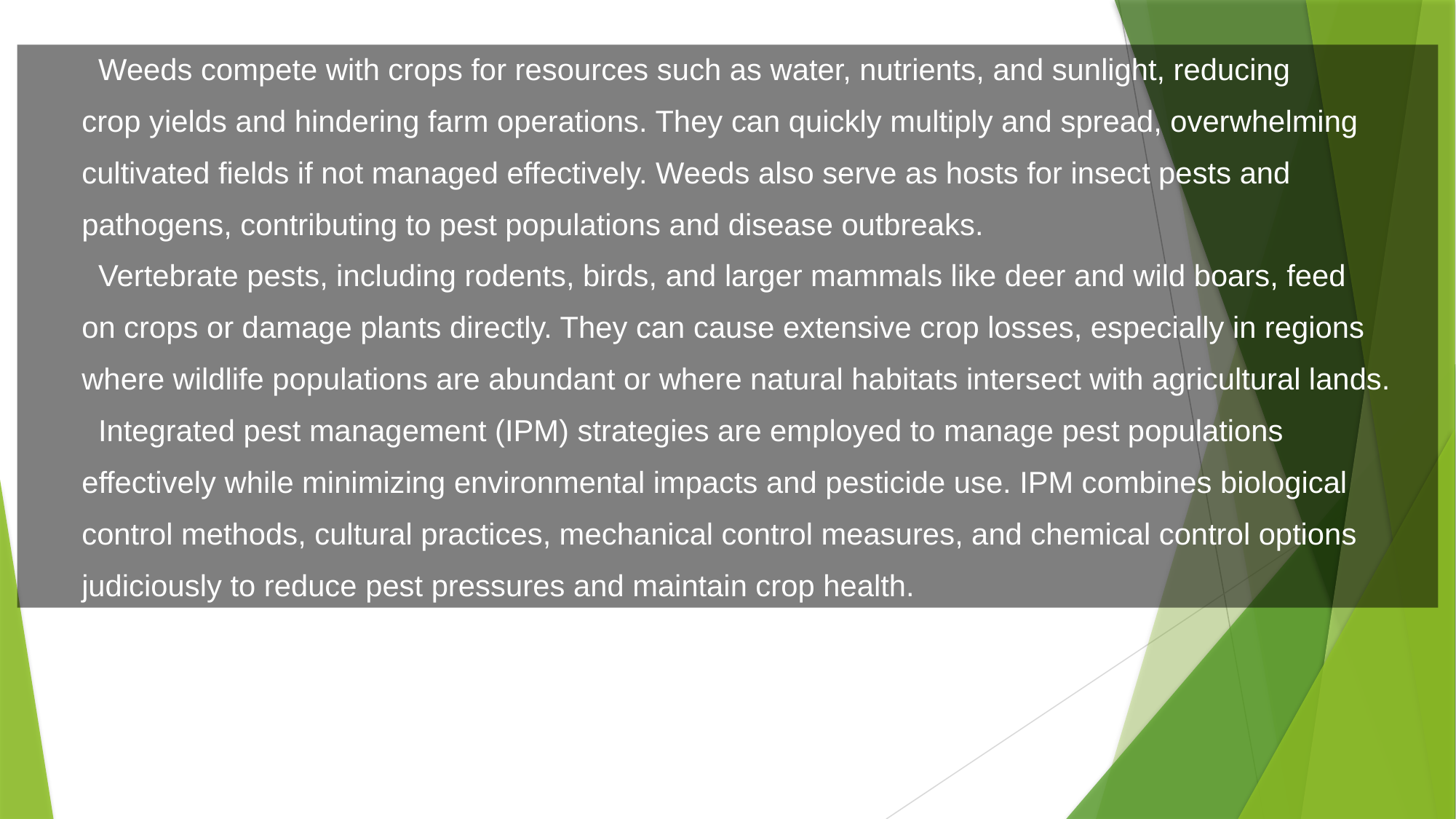

Weeds compete with crops for resources such as water, nutrients, and sunlight, reducing
crop yields and hindering farm operations. They can quickly multiply and spread, overwhelming
cultivated fields if not managed effectively. Weeds also serve as hosts for insect pests and
pathogens, contributing to pest populations and disease outbreaks.
  Vertebrate pests, including rodents, birds, and larger mammals like deer and wild boars, feed
on crops or damage plants directly. They can cause extensive crop losses, especially in regions
where wildlife populations are abundant or where natural habitats intersect with agricultural lands.
  Integrated pest management (IPM) strategies are employed to manage pest populations
effectively while minimizing environmental impacts and pesticide use. IPM combines biological
control methods, cultural practices, mechanical control measures, and chemical control options
judiciously to reduce pest pressures and maintain crop health.